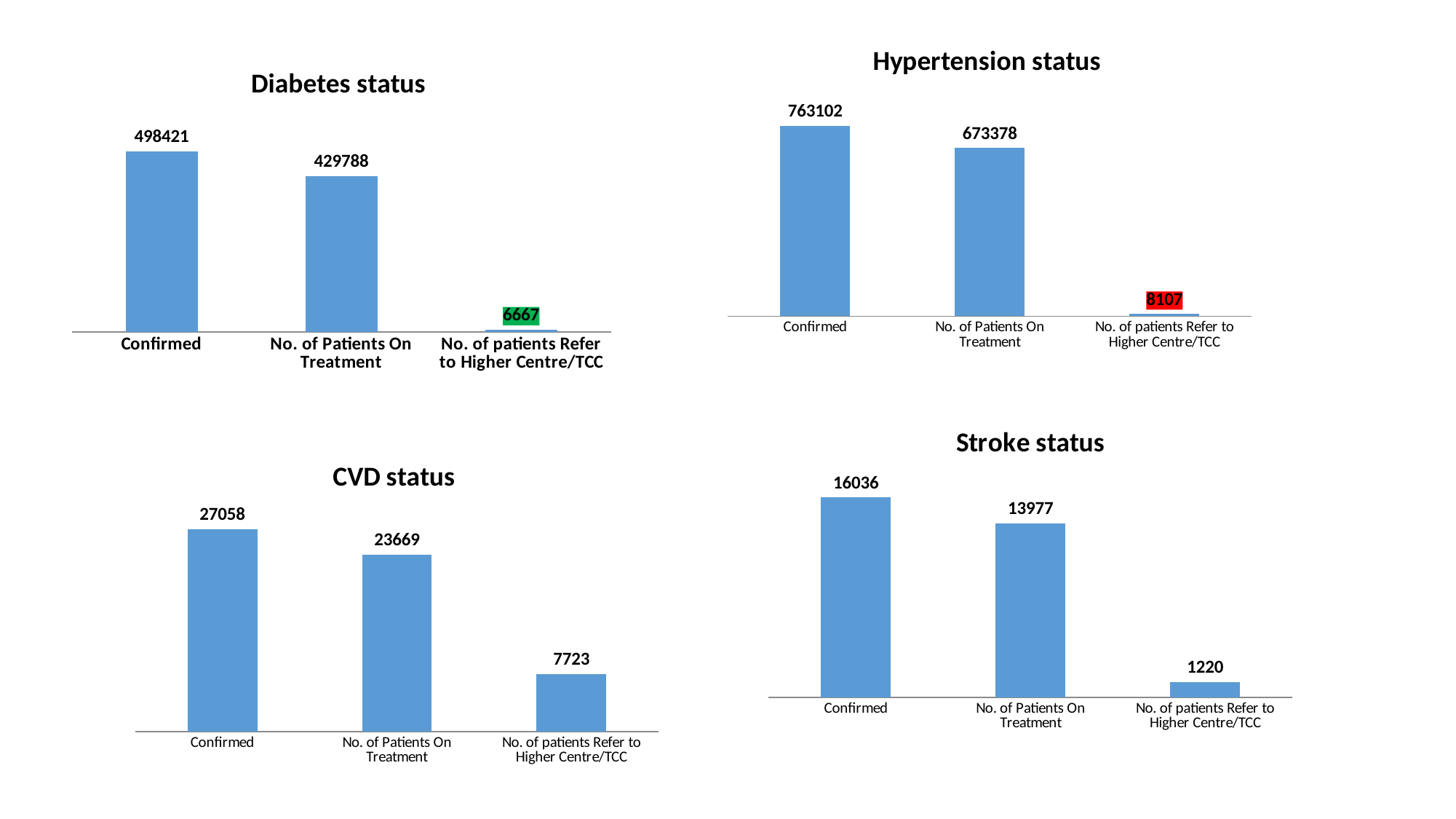

### Chart: Hypertension status

| Category |  |
|---|---|
| Confirmed | 763102.0 |
| No. of Patients On Treatment | 673378.0 |
| No. of patients Refer to Higher Centre/TCC | 8107.0 |

### Chart: Diabetes status

| Category |  |
|---|---|
| Confirmed | 498421.0 |
| No. of Patients On Treatment | 429788.0 |
| No. of patients Refer to Higher Centre/TCC | 6667.0 |

### Chart: Stroke status

| Category |  |
|---|---|
| Confirmed | 16036.0 |
| No. of Patients On Treatment | 13977.0 |
| No. of patients Refer to Higher Centre/TCC | 1220.0 |

### Chart: CVD status

| Category |  |
|---|---|
| Confirmed | 27058.0 |
| No. of Patients On Treatment | 23669.0 |
| No. of patients Refer to Higher Centre/TCC | 7723.0 |